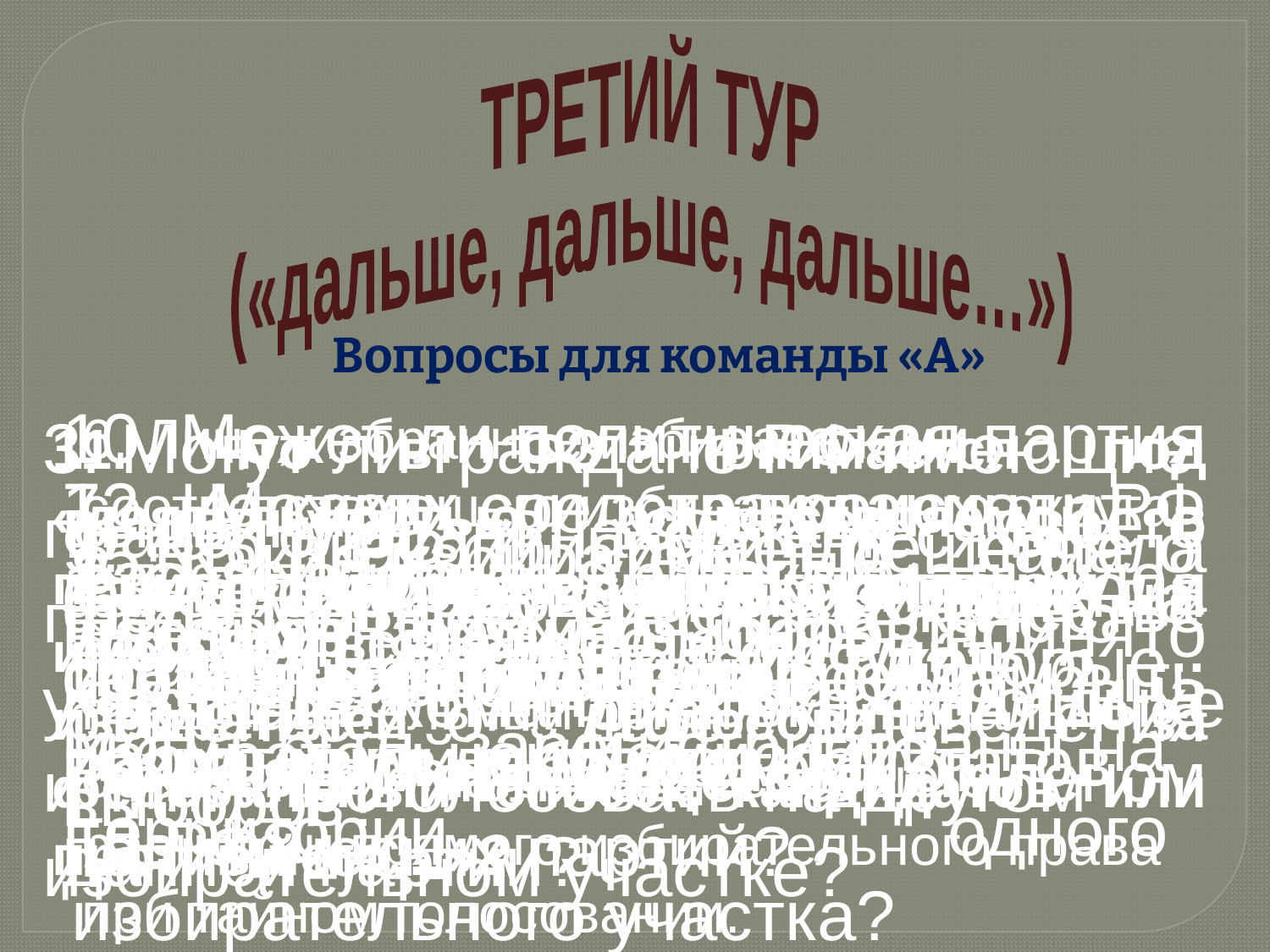

ТРЕТИЙ ТУР
(«дальше, дальше, дальше…»)
Вопросы для команды «А»
10. Может ли политическая партия выдвинуть в составе своего федерального списка в качестве кандидата в депутаты гражданина РФ, не являющегося членом данной партии?
3. Могут ли граждане РФ имеющие право голоса и находящиеся вне пределов своего избирательного участка (в командировке, на отдыхе и т. п.) проголосовать на другом избирательном участке?
6. Лицо, избранное избирателями соответствующего избирательного округа в представительный орган государственной власти или в представительный орган муниципального образования на основе всеобщего равного и прямого избирательного права при тайном голосовании.
11. Что в ФЗ понимается под «деятельностью, осуществляемой в период избирательной кампании и имеющей целью побудить … избирателей голосовать за федеральный список кандидатов или против него…»?
7. Может ли гражданин РФ находящийся в местах лишения свободы по решению суда быть избранным депутатом ГД?
12. Из каких средств происходит финансирование мероприятий, связанных с проведением и подготовкой выборов депутатов ГД РФ?
9. В какой срок до начала выборов должно быть принято решение о дате проведения выборов?
8. Кто в РФ принимает решение о дате назначения выборов?
5. Какие избирательные системы вы знаете?
2. Назовите максимальную цифру избирателей, которые могут быть зарегистрированы на территории одного избирательного участка?
1. Сколько человек  входит в состав Центральной Избирательной Комиссии?
13. Каков порог прохода политической партии в ГД?
4. Могут ли (во время выборов) на избирательном участке находиться наблюдатели от политических партий?
14. Что такое референдум?